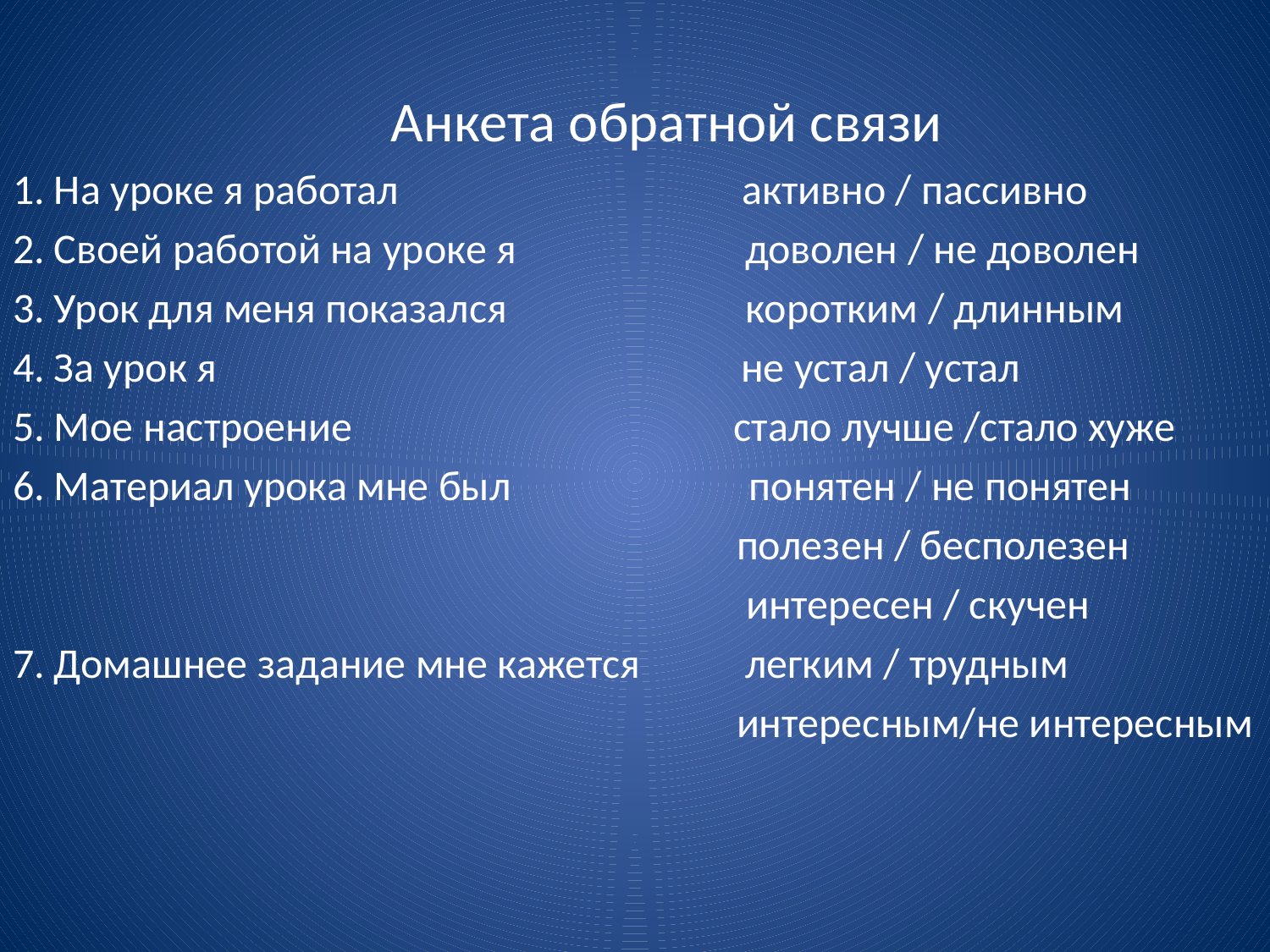

#
     Анкета обратной связи
1. На уроке я работал                                    активно / пассивно
2. Своей работой на уроке я                        доволен / не доволен
3. Урок для меня показался                         коротким / длинным
4. За урок я                                                       не устал / устал
5. Мое настроение                                        стало лучше /стало хуже
6. Материал урока мне был                         понятен / не понятен
                                                                            полезен / бесполезен
                                                                             интересен / скучен
7. Домашнее задание мне кажется           легким / трудным
                                                                            интересным/не интересным